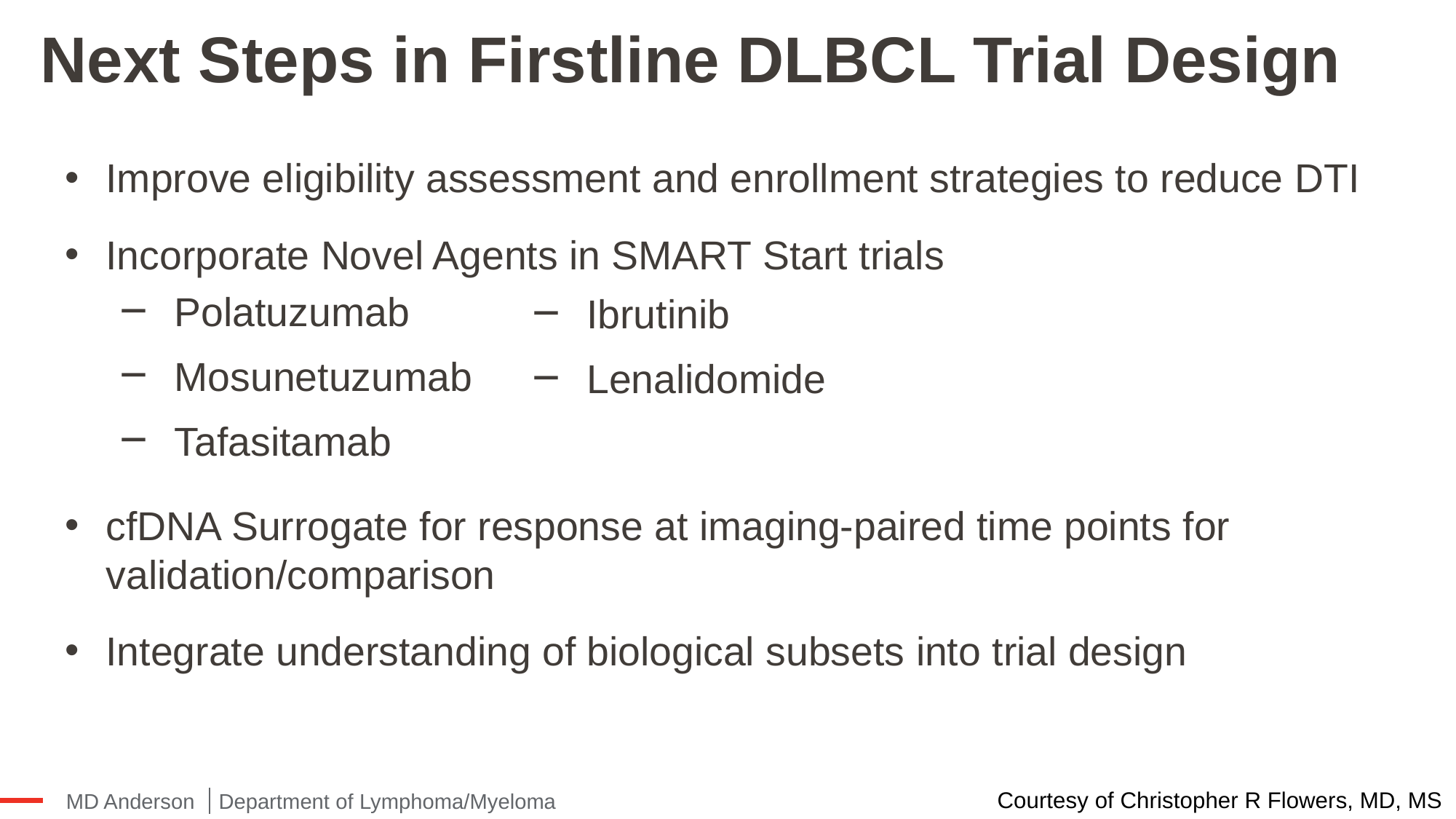

# Next Steps in Firstline DLBCL Trial Design
Improve eligibility assessment and enrollment strategies to reduce DTI
Incorporate Novel Agents in SMART Start trials
Polatuzumab
Mosunetuzumab
Tafasitamab
cfDNA Surrogate for response at imaging-paired time points for validation/comparison
Integrate understanding of biological subsets into trial design
Ibrutinib
Lenalidomide
Courtesy of Christopher R Flowers, MD, MS